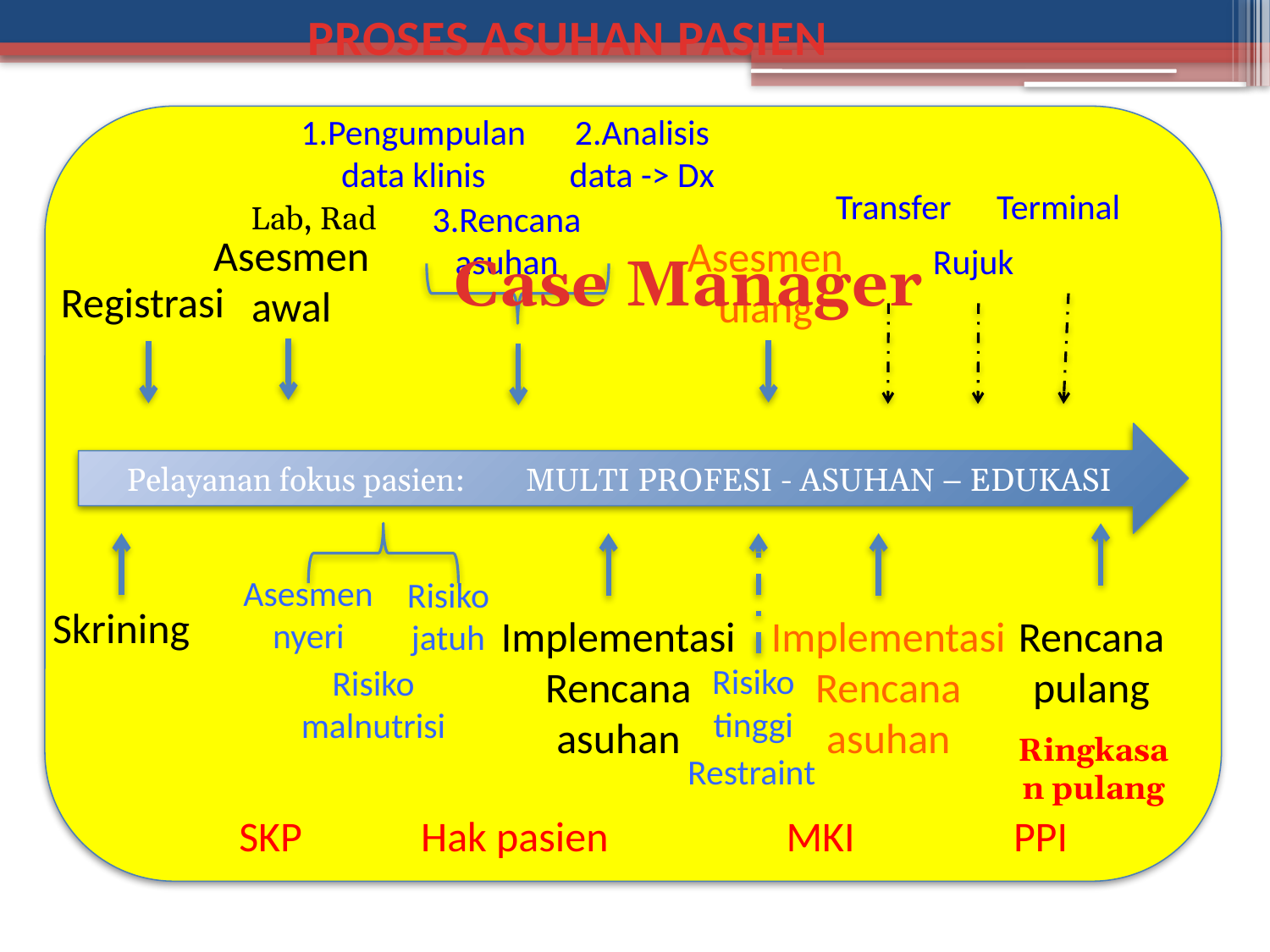

PROSES ASUHAN PASIEN
1.Pengumpulan data klinis
2.Analisis data -> Dx

Transfer
Terminal
3.Rencana asuhan
Lab, Rad

Asesmen awal
Asesmen
ulang
Rujuk
Case Manager
Registrasi
Pelayanan fokus pasien:        MULTI PROFESI - ASUHAN – EDUKASI

Asesmen nyeri
Risiko
jatuh
Skrining
Implementasi
Rencana
asuhan
Implementasi
Rencana
asuhan
Rencana pulang
Risiko tinggi
Risiko
malnutrisi
Ringkasan pulang
Restraint
SKP
Hak pasien
MKI
PPI